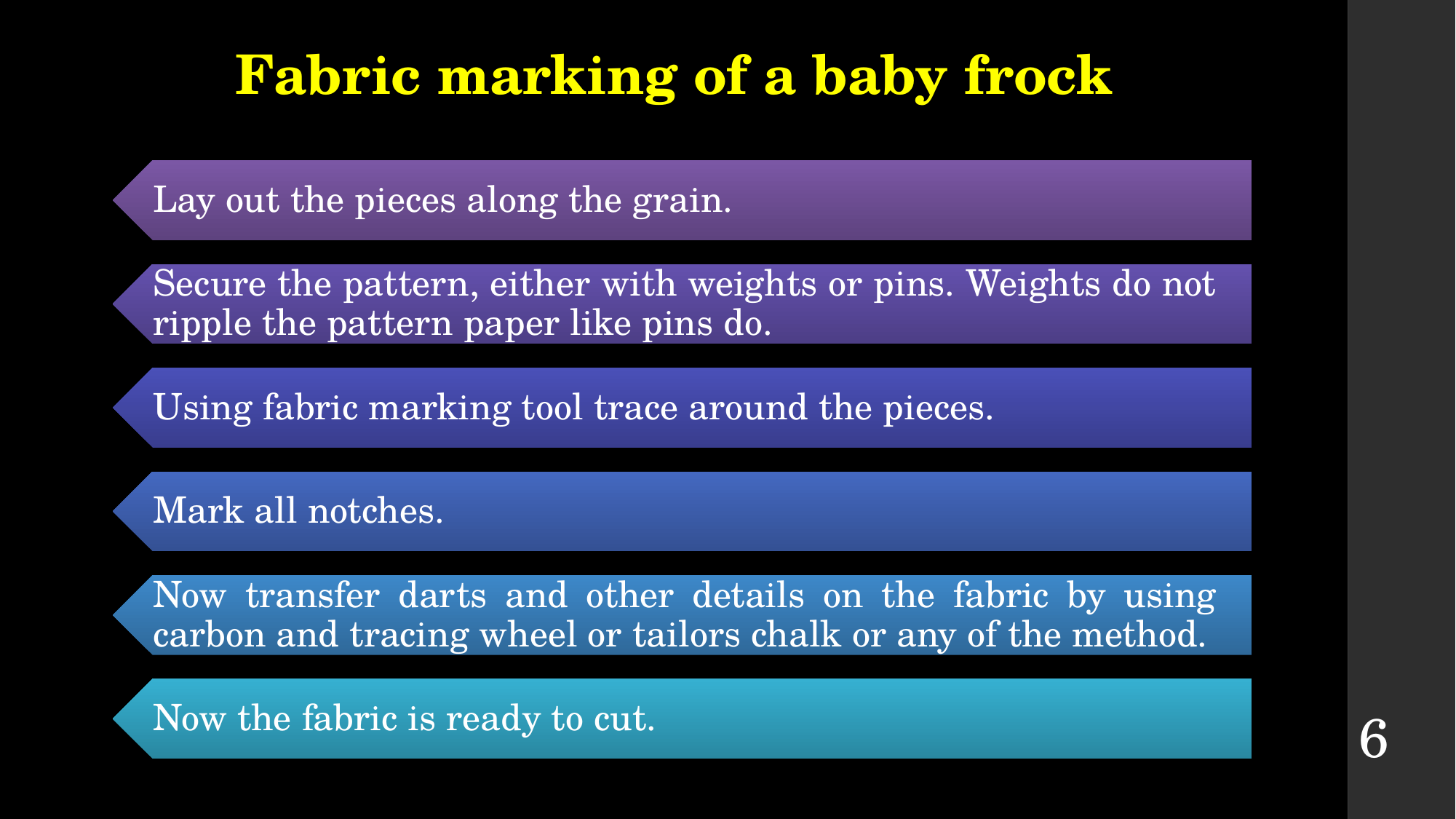

# Fabric marking of a baby frock
Lay out the pieces along the grain.
Secure the pattern, either with weights or pins. Weights do not ripple the pattern paper like pins do.
Using fabric marking tool trace around the pieces.
Mark all notches.
Now transfer darts and other details on the fabric by using carbon and tracing wheel or tailors chalk or any of the method.
Now the fabric is ready to cut.
6